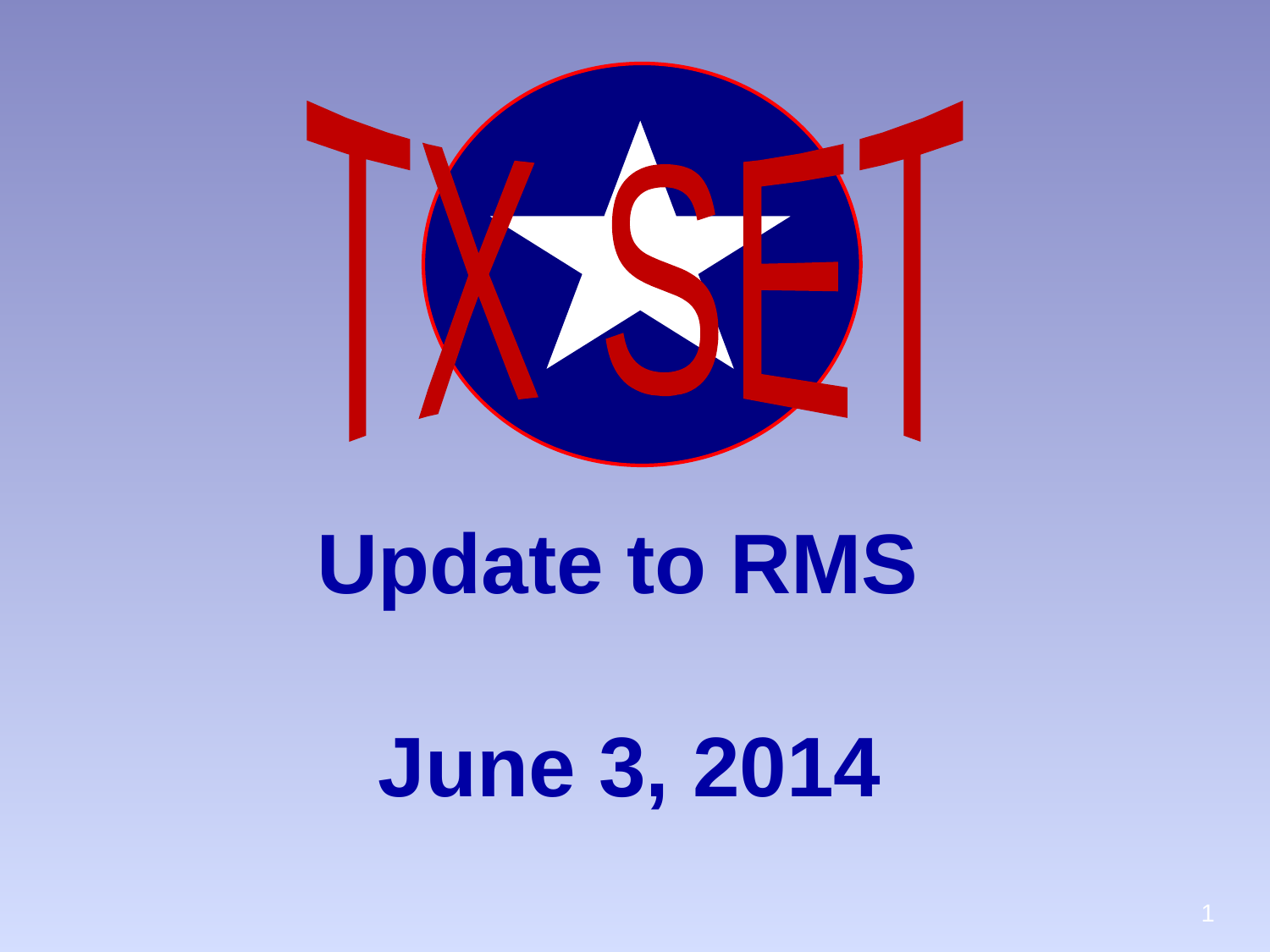

TX SET

# Update to RMS June 3, 2014
1